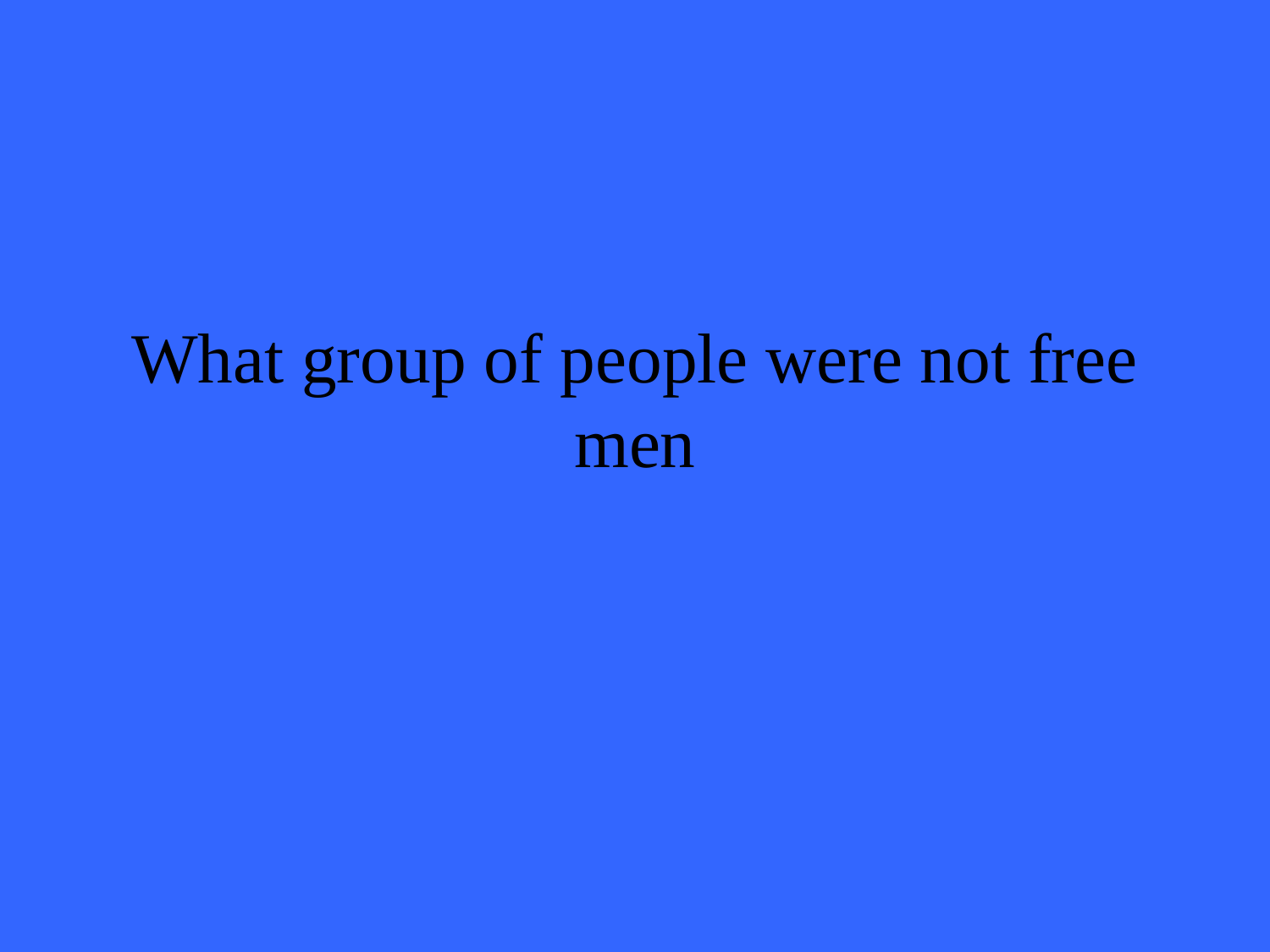

# What group of people were not free men